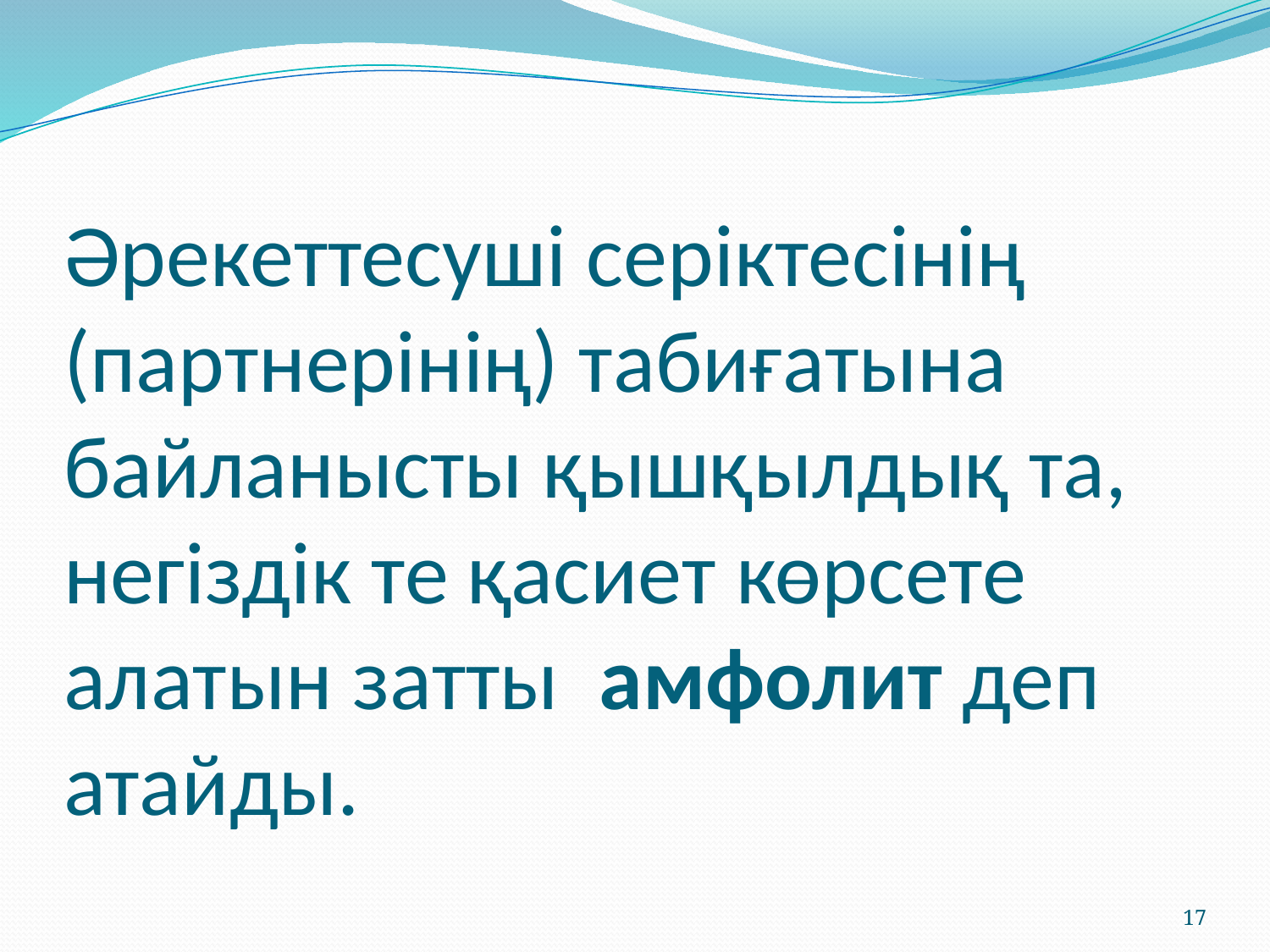

# Әрекеттесуші серіктесінің (партнерінің) табиғатына байланысты қышқылдық та, негіздік те қасиет көрсете алатын затты  амфолит деп атайды.
17